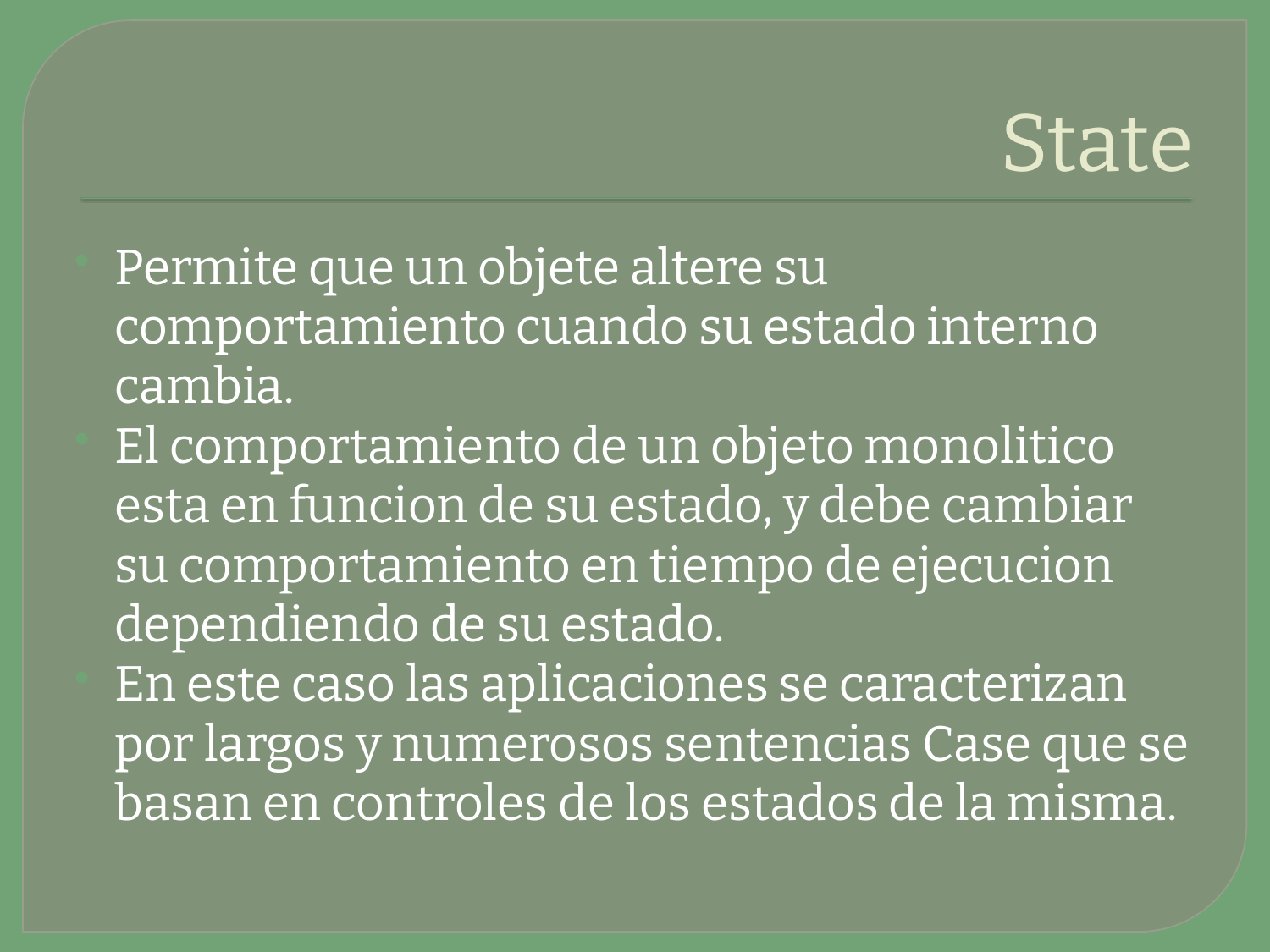

# State
Permite que un objete altere su comportamiento cuando su estado interno cambia.
El comportamiento de un objeto monolitico esta en funcion de su estado, y debe cambiar su comportamiento en tiempo de ejecucion dependiendo de su estado.
En este caso las aplicaciones se caracterizan por largos y numerosos sentencias Case que se basan en controles de los estados de la misma.